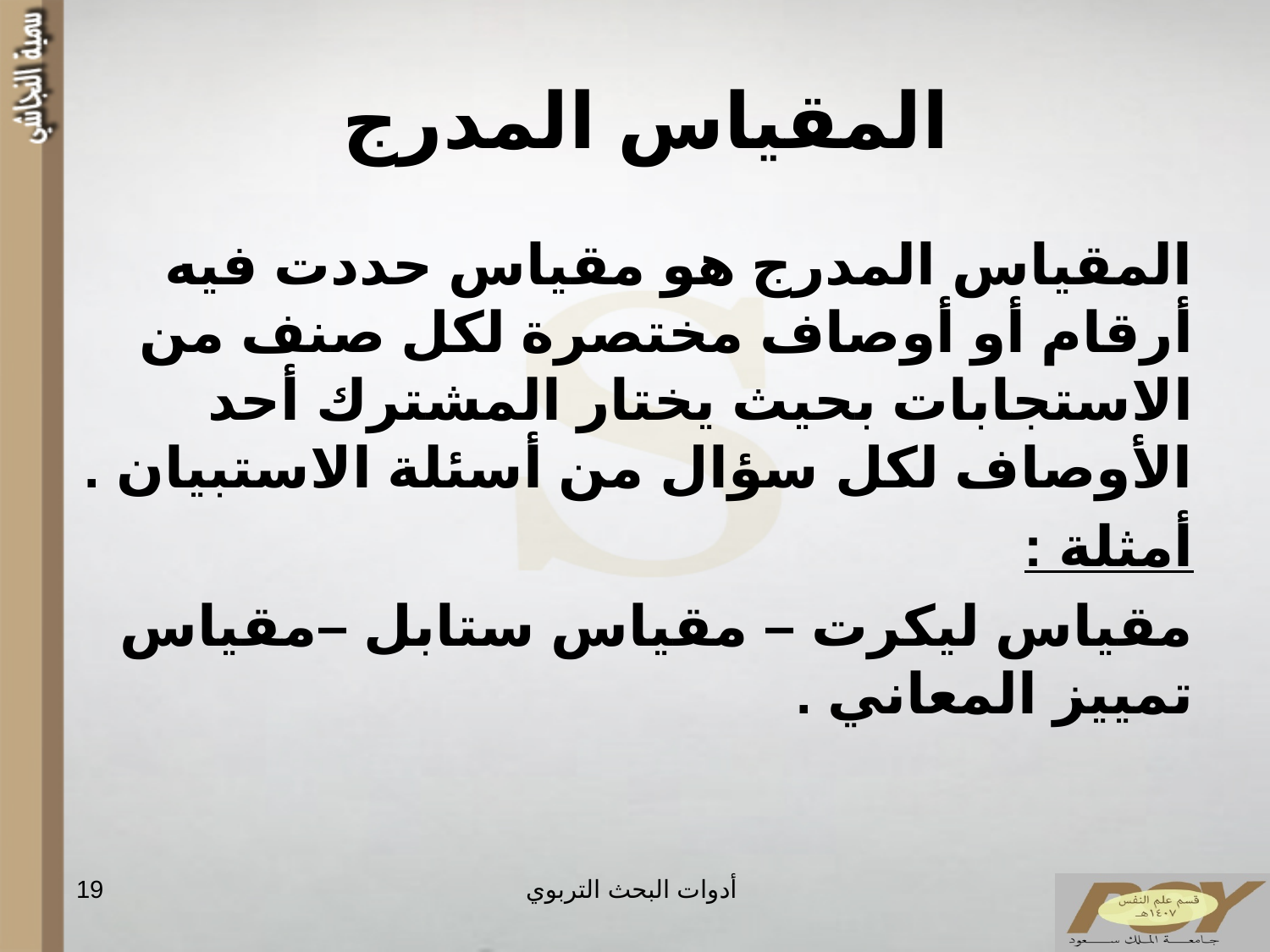

# المقياس المدرج
المقياس المدرج هو مقياس حددت فيه أرقام أو أوصاف مختصرة لكل صنف من الاستجابات بحيث يختار المشترك أحد الأوصاف لكل سؤال من أسئلة الاستبيان .
أمثلة :
مقياس ليكرت – مقياس ستابل –مقياس تمييز المعاني .
19
أدوات البحث التربوي